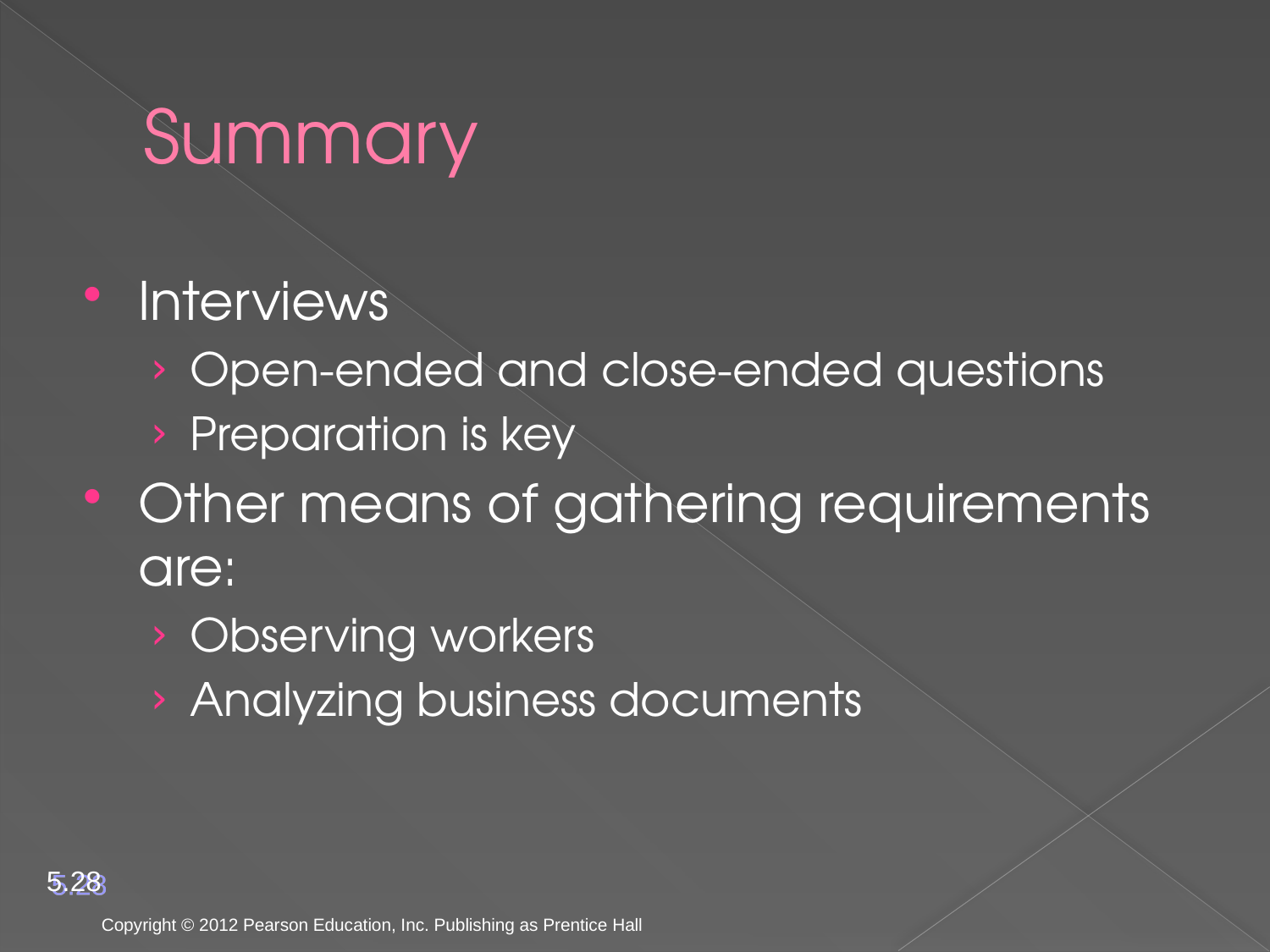

# Summary
Interviews
Open-ended and close-ended questions
Preparation is key
Other means of gathering requirements are:
Observing workers
Analyzing business documents

5.28
Copyright © 2012 Pearson Education, Inc. Publishing as Prentice Hall